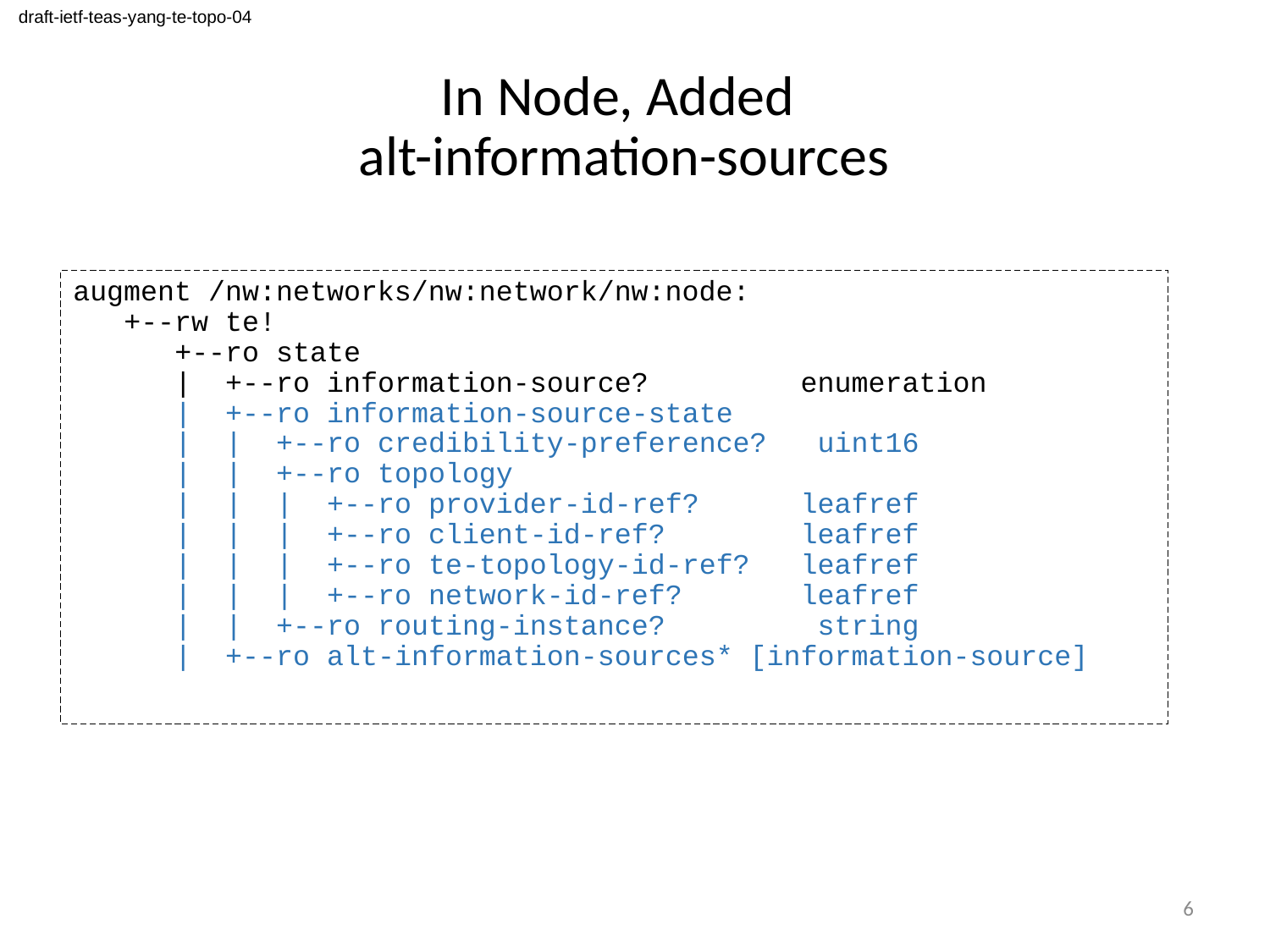

draft-ietf-teas-yang-te-topo-04
# In Node, Added alt-information-sources

augment /nw:networks/nw:network/nw:node:
   +--rw te!
      +--ro state
      |  +--ro information-source?         enumeration
      |  +--ro information-source-state
      |  |  +--ro credibility-preference?   uint16
      |  |  +--ro topology
      |  |  |  +--ro provider-id-ref?      leafref
      |  |  |  +--ro client-id-ref?        leafref
      |  |  |  +--ro te-topology-id-ref?   leafref
      |  |  |  +--ro network-id-ref?       leafref
      |  |  +--ro routing-instance?         string
      |  +--ro alt-information-sources* [information-source]
6